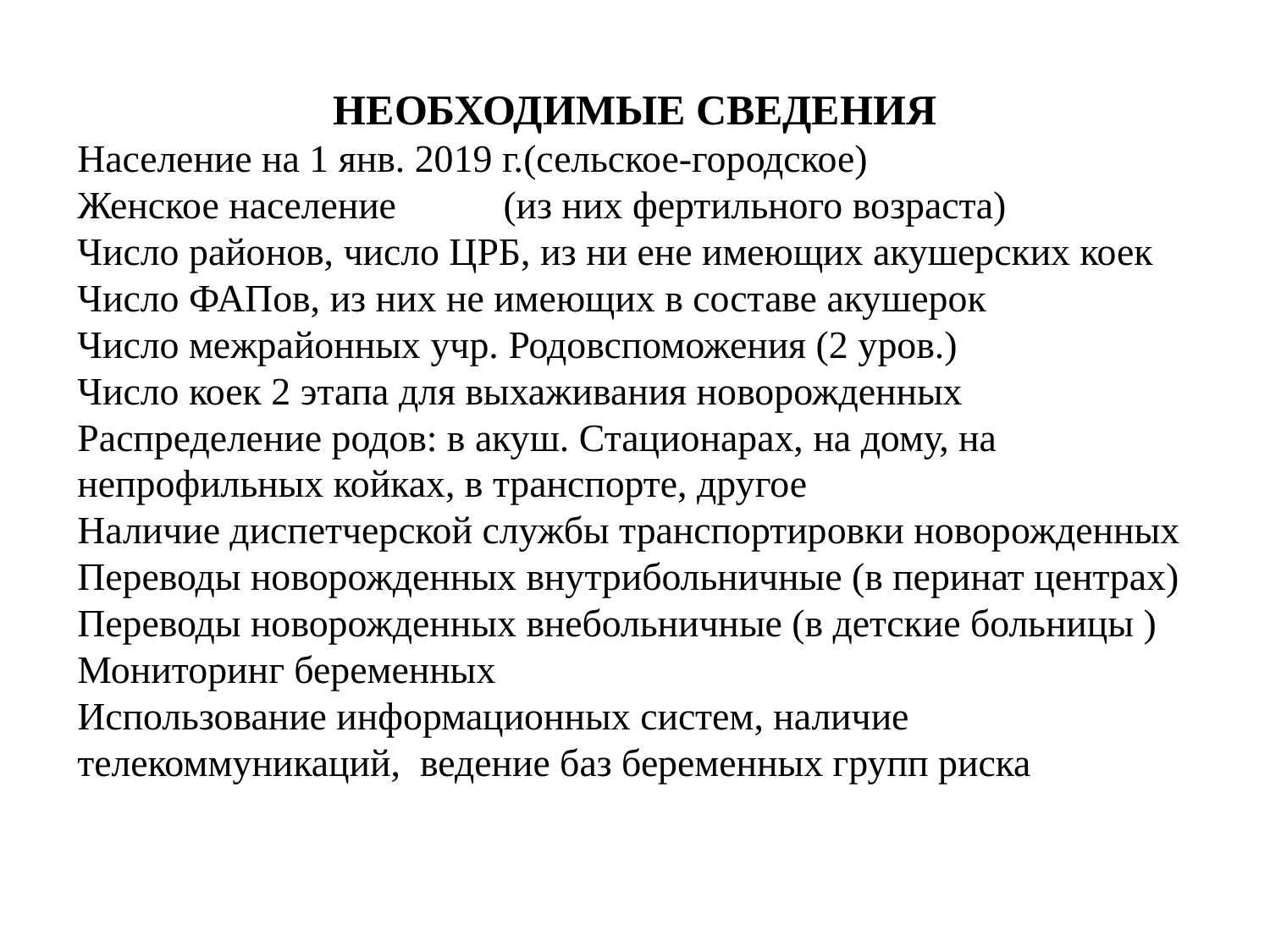

НЕОБХОДИМЫЕ СВЕДЕНИЯ
Население на 1 янв. 2019 г.(сельское-городское)
Женское население           (из них фертильного возраста)
Число районов, число ЦРБ, из ни ене имеющих акушерских коек
Число ФАПов, из них не имеющих в составе акушерок
Число межрайонных учр. Родовспоможения (2 уров.)
Число коек 2 этапа для выхаживания новорожденных
Распределение родов: в акуш. Стационарах, на дому, на непрофильных койках, в транспорте, другое
Наличие диспетчерской службы транспортировки новорожденных
Переводы новорожденных внутрибольничные (в перинат центрах)
Переводы новорожденных внебольничные (в детские больницы )
Мониторинг беременных
Использование информационных систем, наличие телекоммуникаций,  ведение баз беременных групп риска